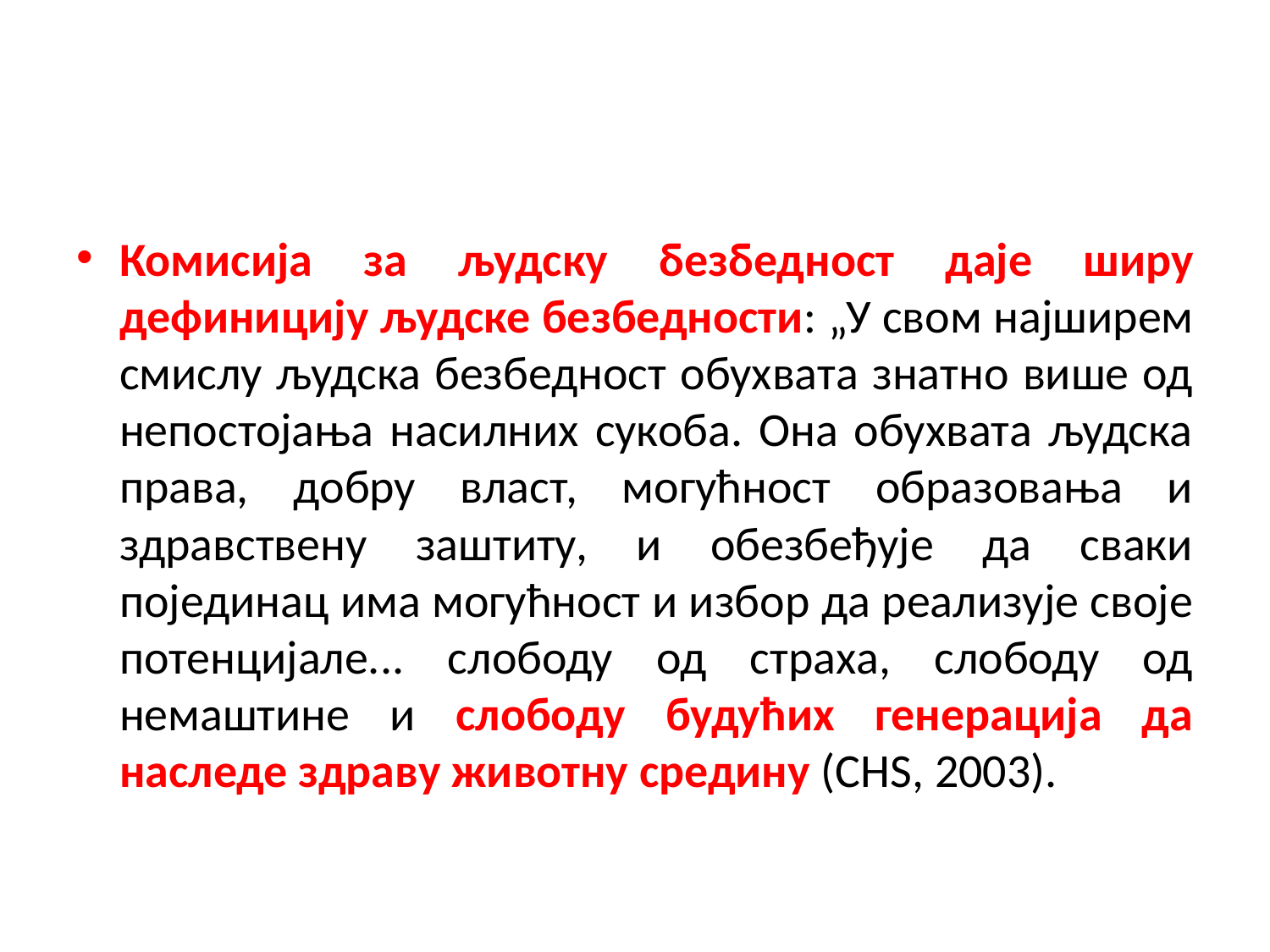

#
Комисија за људску безбедност даје ширу дефиницију људске безбедности: „У свом најширем смислу људска безбедност обухвата знатно више од непостојања насилних сукоба. Она обухвата људска права, добру власт, могућност образовања и здравствену заштиту, и обезбеђује да сваки појединац има могућност и избор да реализује своје потенцијале... слободу од страха, слободу од немаштине и слободу будућих генерација да наследе здраву животну средину (CHS, 2003).